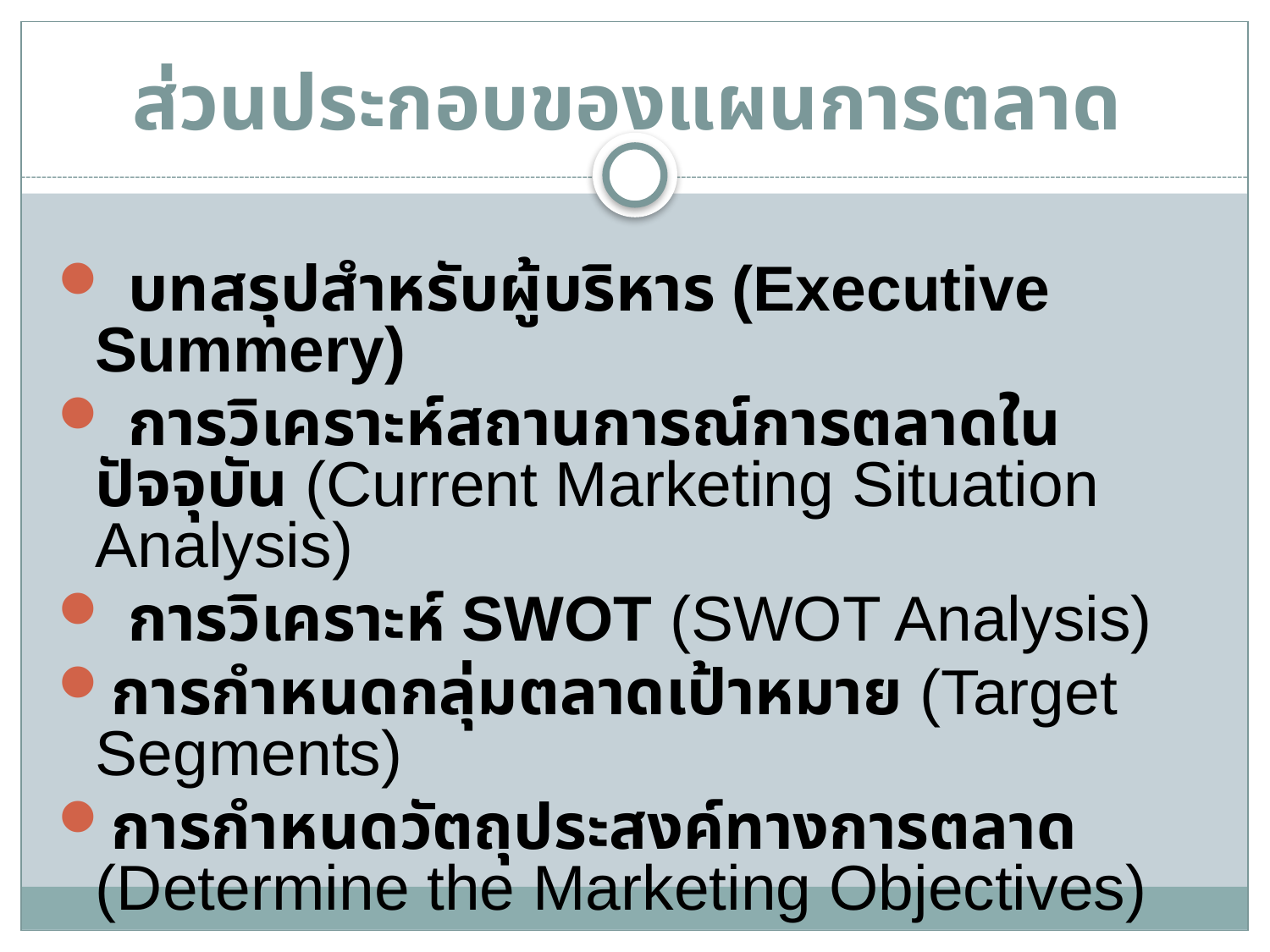

# ส่วนประกอบของแผนการตลาด
 บทสรุปสำหรับผู้บริหาร (Executive Summery)
 การวิเคราะห์สถานการณ์การตลาดในปัจจุบัน (Current Marketing Situation  Analysis)
 การวิเคราะห์ SWOT (SWOT Analysis)
การกำหนดกลุ่มตลาดเป้าหมาย (Target Segments)
การกำหนดวัตถุประสงค์ทางการตลาด (Determine the Marketing Objectives)